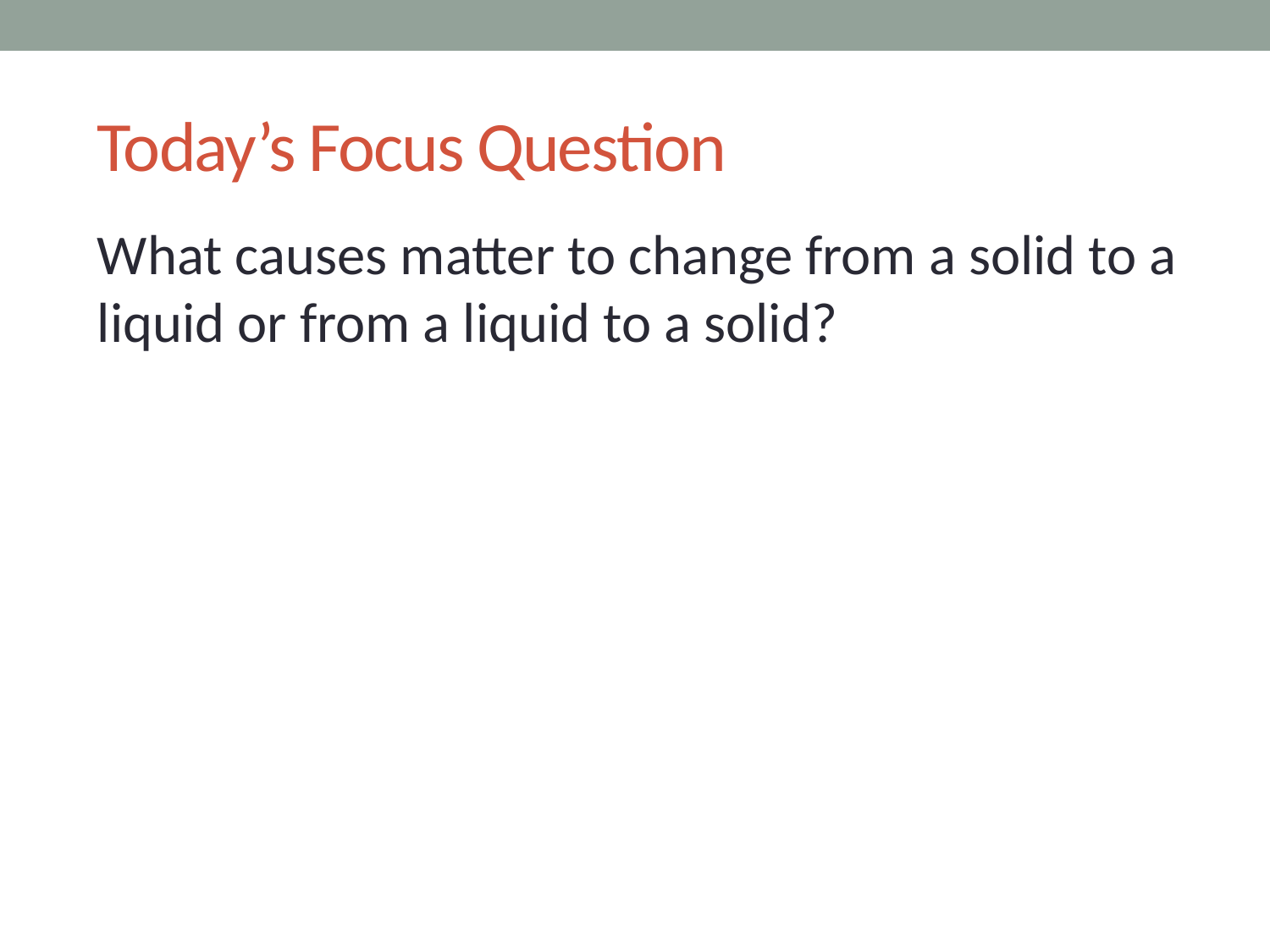

# Today’s Focus Question
What causes matter to change from a solid to a liquid or from a liquid to a solid?